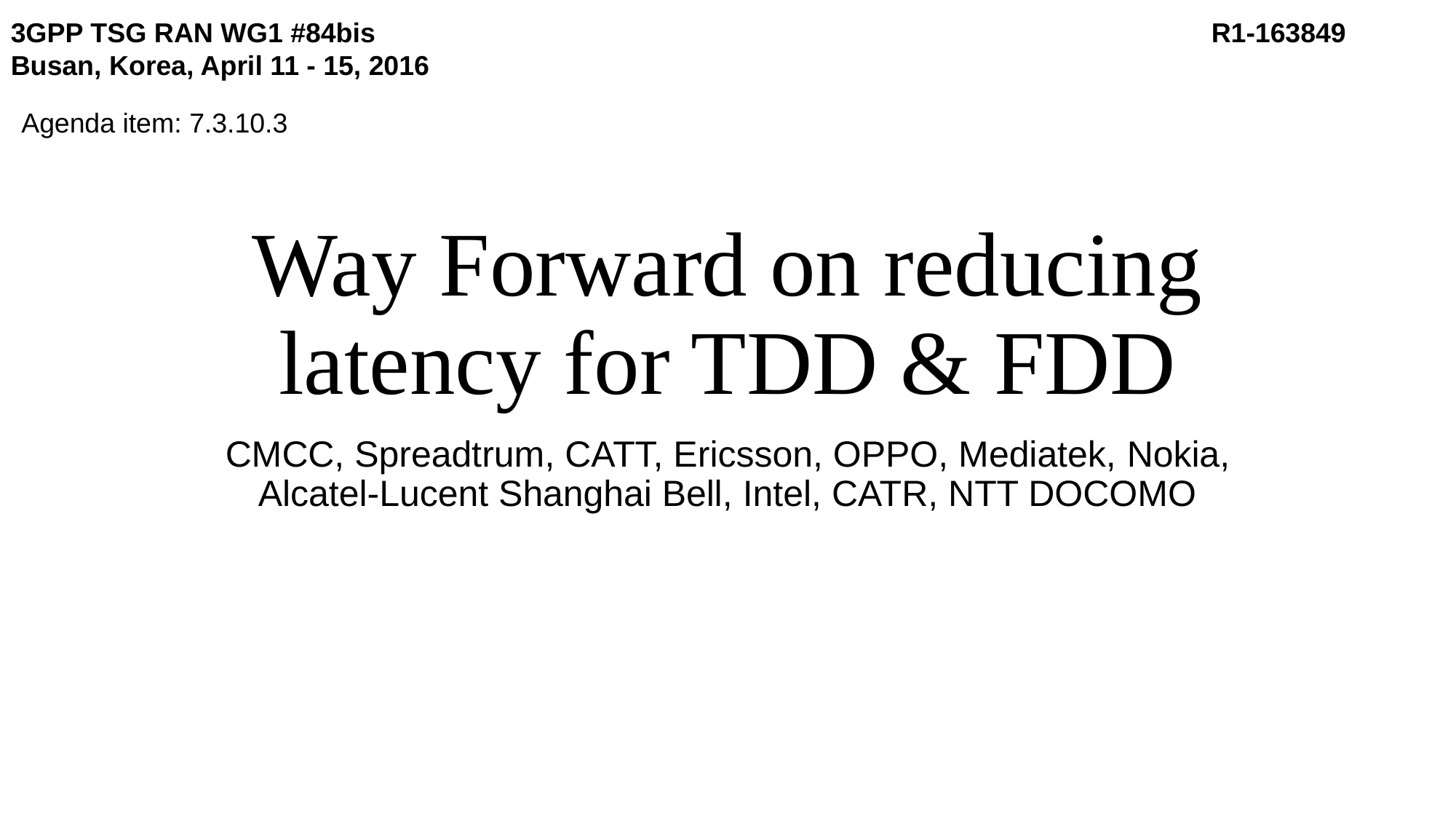

3GPP TSG RAN WG1 #84bis	             			                   	 		R1-163849
Busan, Korea, April 11 - 15, 2016
Agenda item: 7.3.10.3
# Way Forward on reducing latency for TDD & FDD

CMCC, Spreadtrum, CATT, Ericsson, OPPO, Mediatek, Nokia, Alcatel-Lucent Shanghai Bell, Intel, CATR, NTT DOCOMO